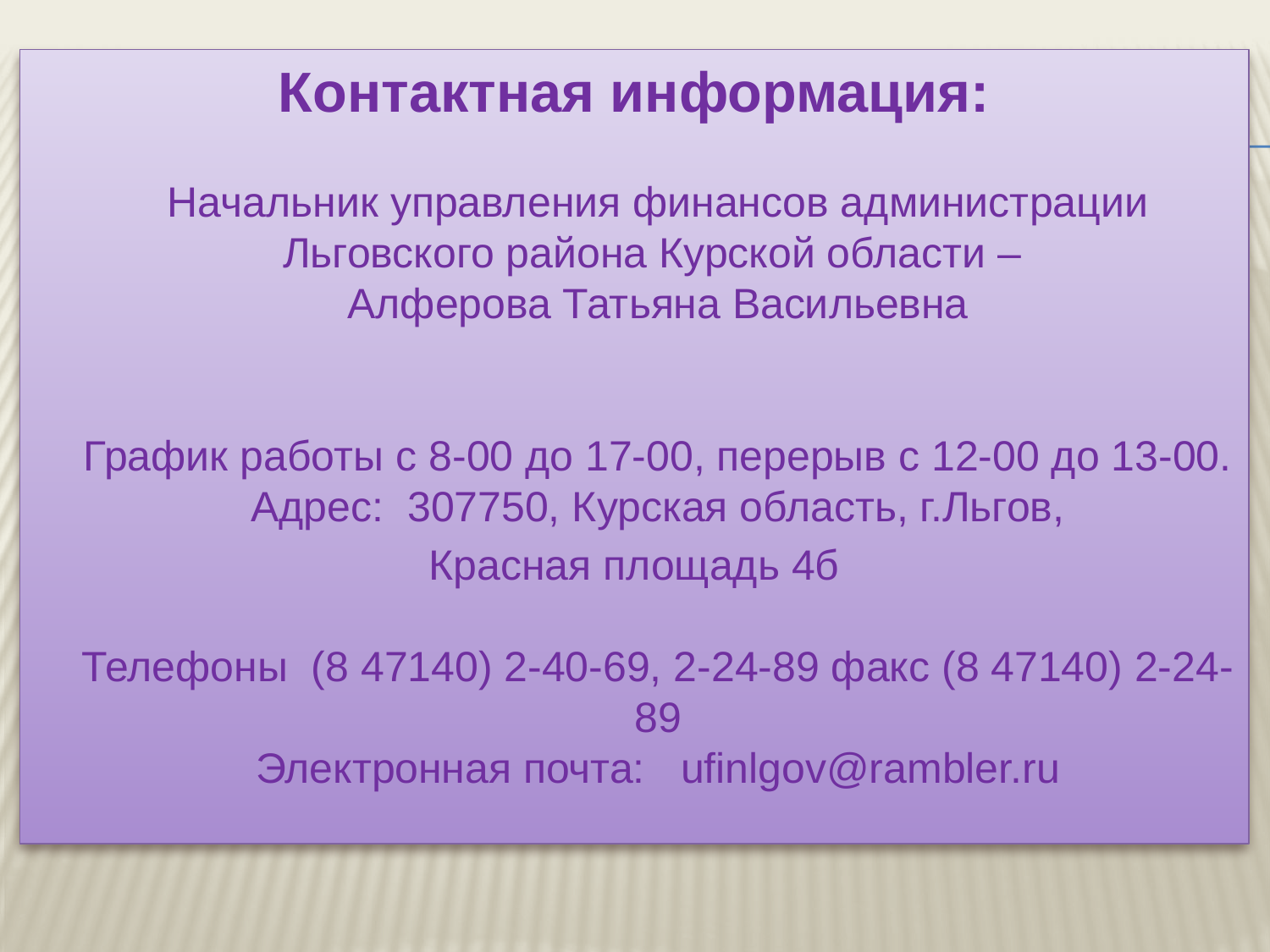

Контактная информация:
 
Начальник управления финансов администрации
Льговского района Курской области –
Алферова Татьяна Васильевна
 
График работы с 8-00 до 17-00, перерыв с 12-00 до 13-00.
Адрес:  307750, Курская область, г.Льгов,
Красная площадь 4б
 
Телефоны  (8 47140) 2-40-69, 2-24-89 факс (8 47140) 2-24-89
Электронная почта:   ufinlgov@rambler.ru